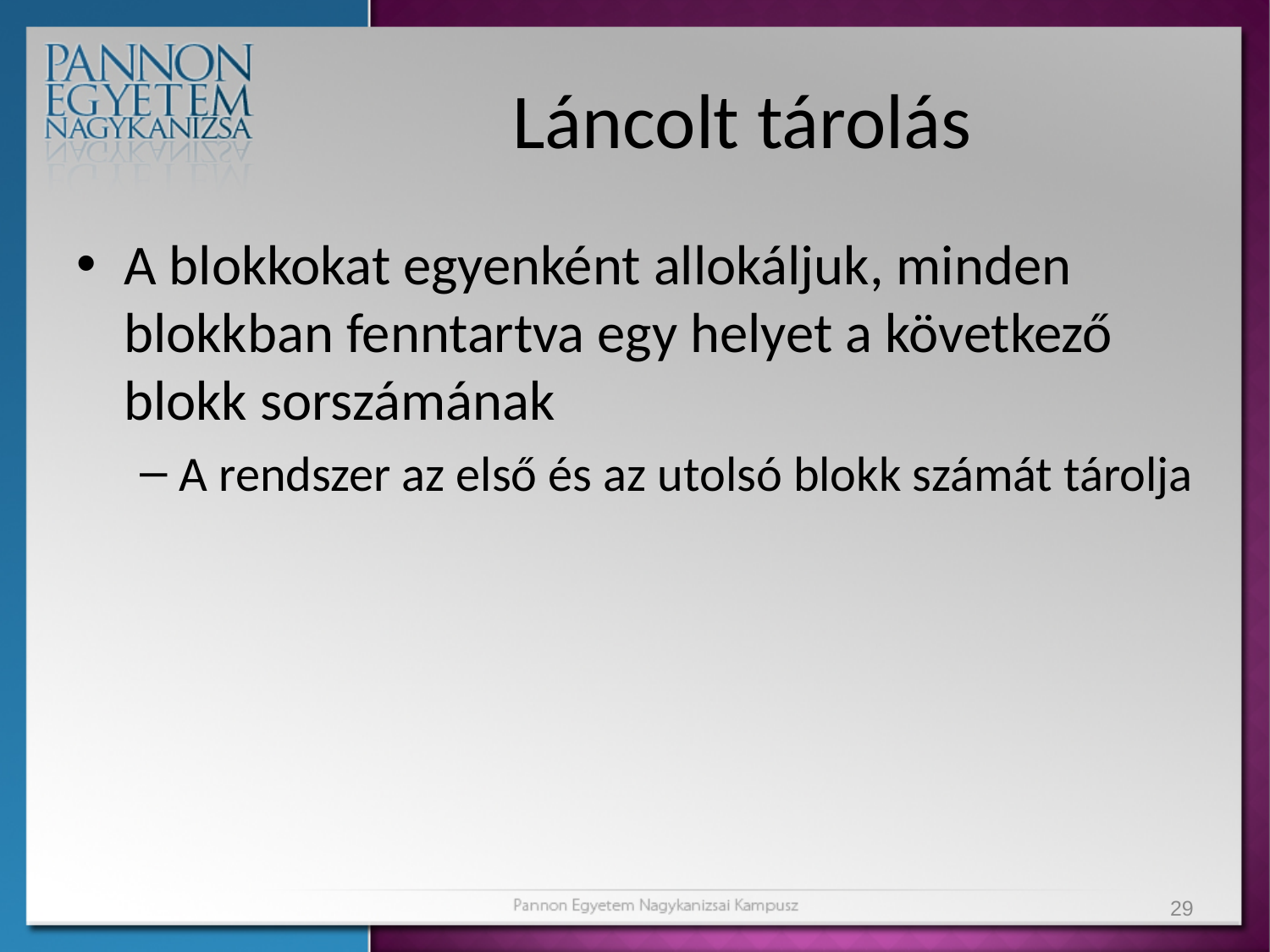

# Láncolt tárolás
A blokkokat egyenként allokáljuk, minden blokkban fenntartva egy helyet a következő blokk sorszámának
A rendszer az első és az utolsó blokk számát tárolja
29